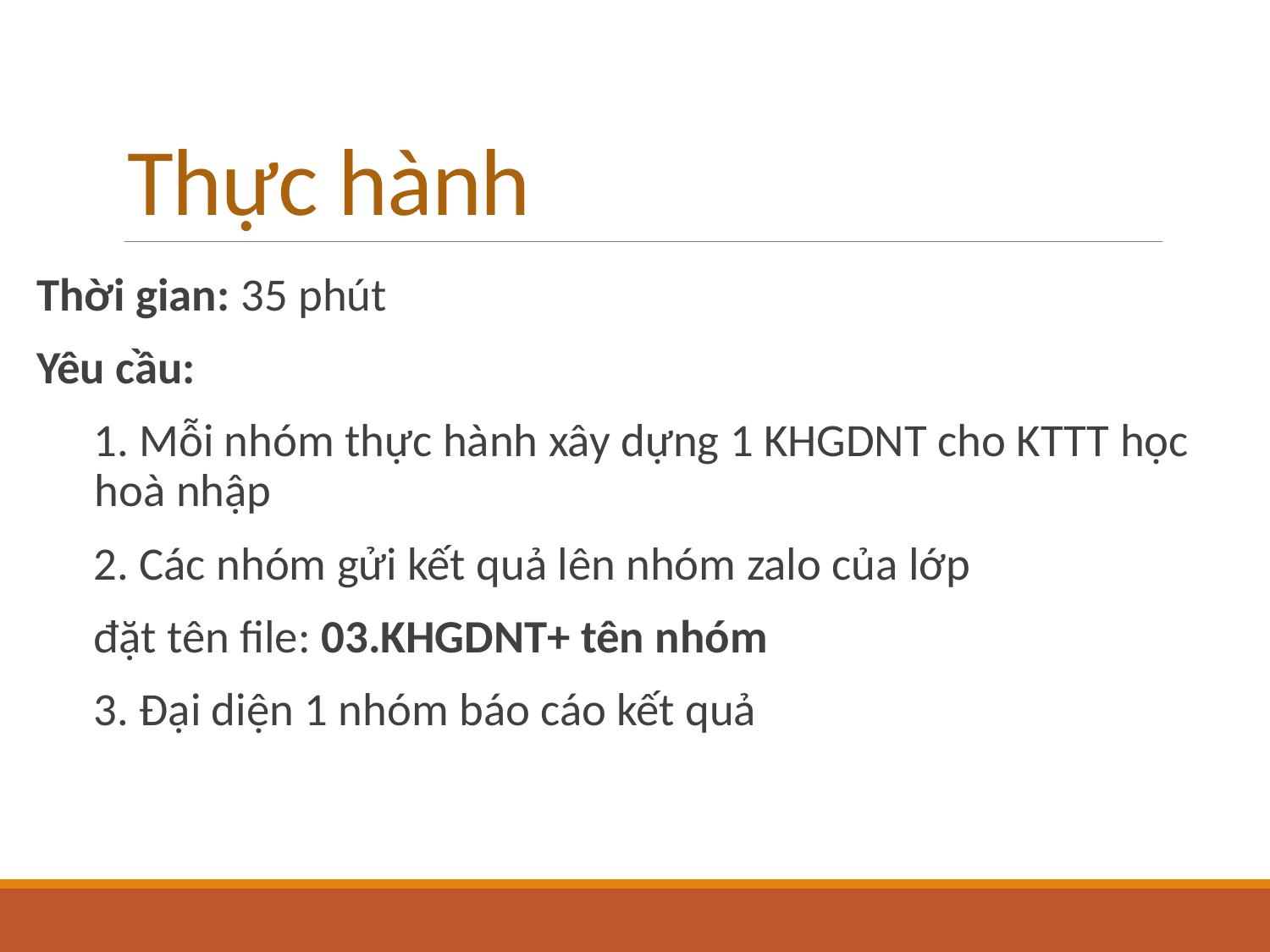

# Thực hành
Thời gian: 35 phút
Yêu cầu:
1. Mỗi nhóm thực hành xây dựng 1 KHGDNT cho KTTT học hoà nhập
2. Các nhóm gửi kết quả lên nhóm zalo của lớp
đặt tên file: 03.KHGDNT+ tên nhóm
3. Đại diện 1 nhóm báo cáo kết quả